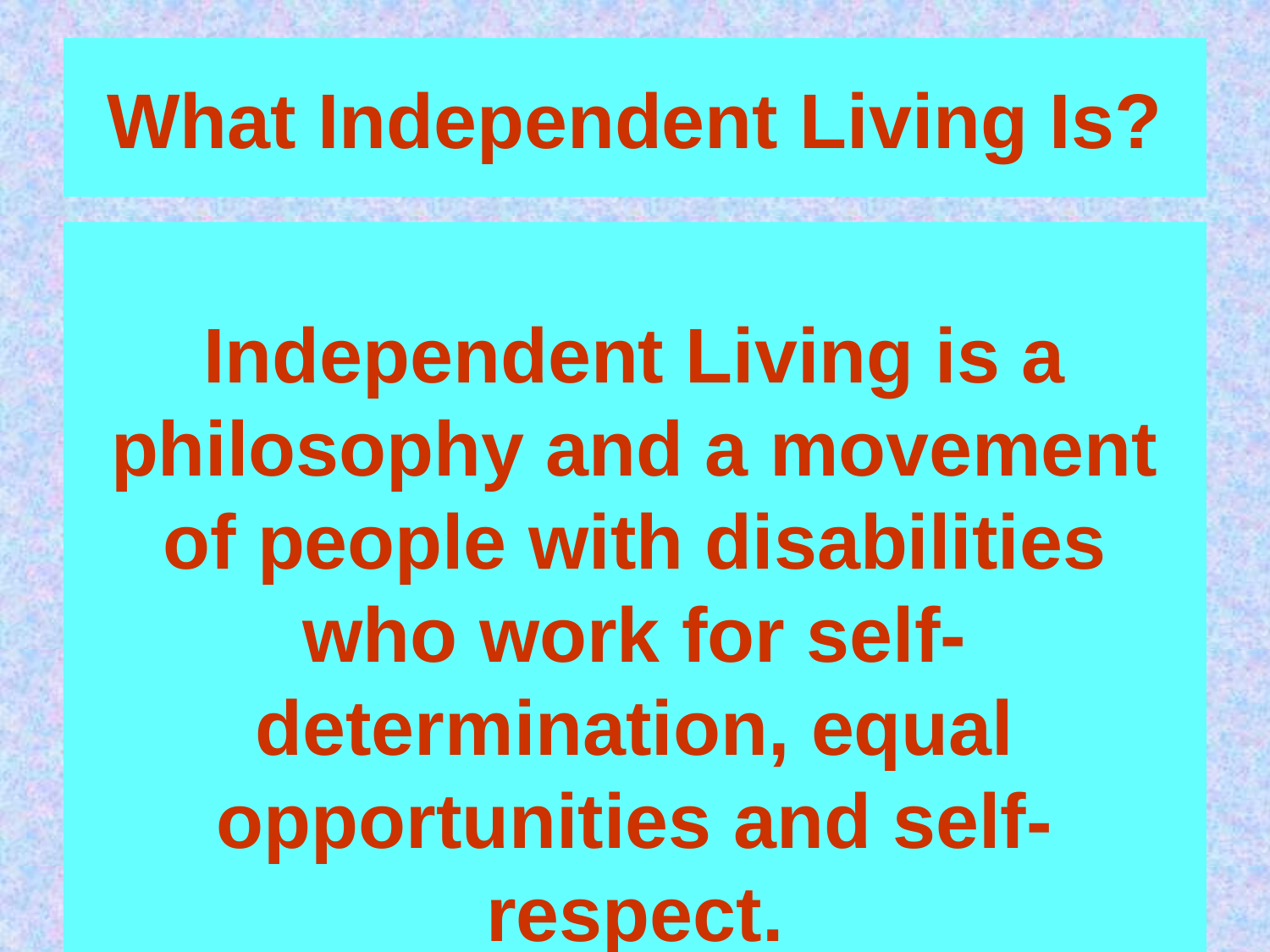

# What Independent Living Is?

Independent Living is a philosophy and a movement of people with disabilities who work for self-determination, equal opportunities and self-respect.